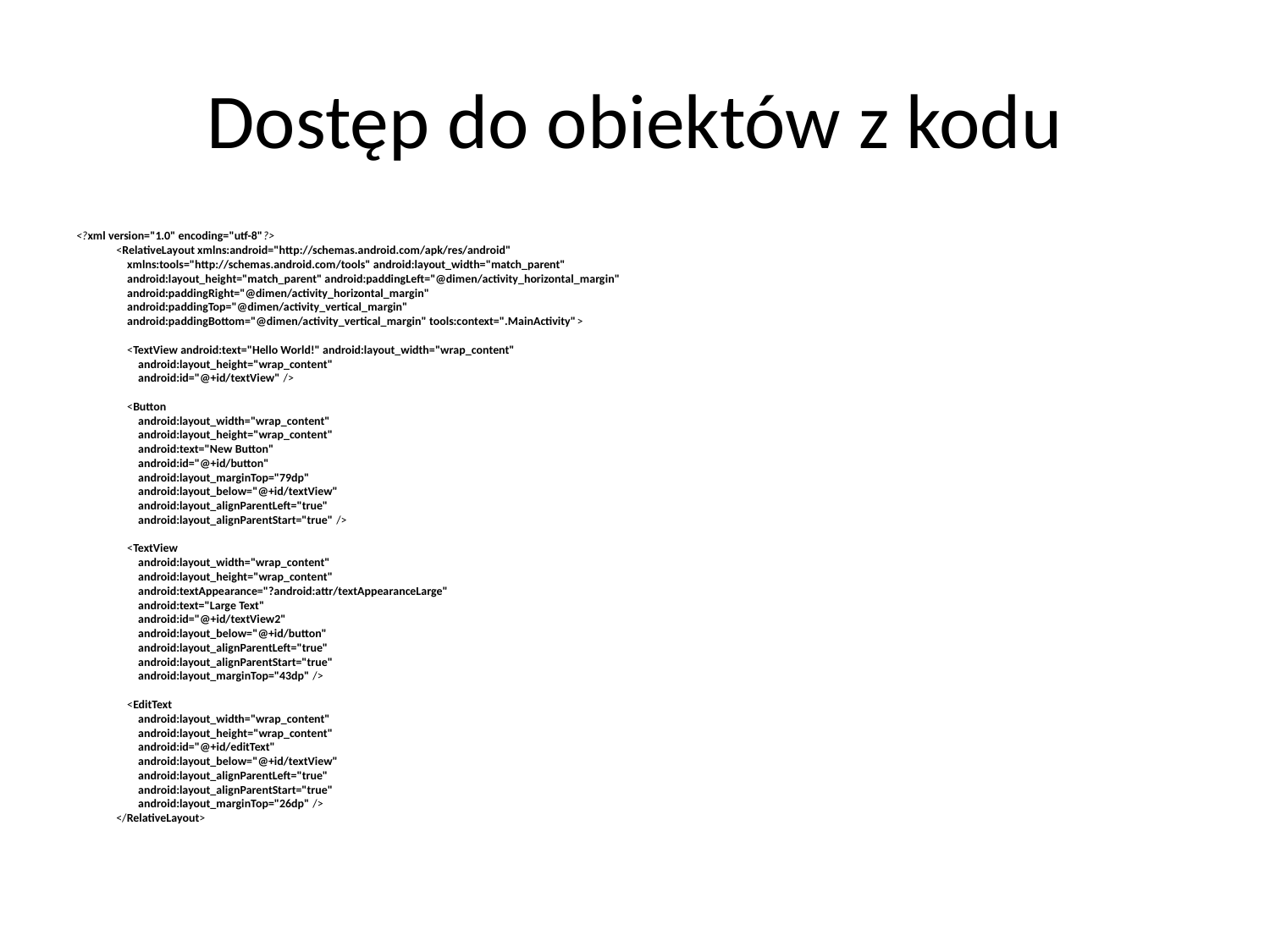

# Dostęp do obiektów z kodu
<?xml version="1.0" encoding="utf-8"?>
<RelativeLayout xmlns:android="http://schemas.android.com/apk/res/android"
    xmlns:tools="http://schemas.android.com/tools" android:layout_width="match_parent"
    android:layout_height="match_parent" android:paddingLeft="@dimen/activity_horizontal_margin"
    android:paddingRight="@dimen/activity_horizontal_margin"
    android:paddingTop="@dimen/activity_vertical_margin"
    android:paddingBottom="@dimen/activity_vertical_margin" tools:context=".MainActivity">
    <TextView android:text="Hello World!" android:layout_width="wrap_content"
        android:layout_height="wrap_content"
        android:id="@+id/textView" />
    <Button
        android:layout_width="wrap_content"
        android:layout_height="wrap_content"
        android:text="New Button"
        android:id="@+id/button"
        android:layout_marginTop="79dp"
        android:layout_below="@+id/textView"
        android:layout_alignParentLeft="true"
        android:layout_alignParentStart="true" />
    <TextView
        android:layout_width="wrap_content"
        android:layout_height="wrap_content"
        android:textAppearance="?android:attr/textAppearanceLarge"
        android:text="Large Text"
        android:id="@+id/textView2"
        android:layout_below="@+id/button"
        android:layout_alignParentLeft="true"
        android:layout_alignParentStart="true"
        android:layout_marginTop="43dp" />
    <EditText
        android:layout_width="wrap_content"
        android:layout_height="wrap_content"
        android:id="@+id/editText"
        android:layout_below="@+id/textView"
        android:layout_alignParentLeft="true"
        android:layout_alignParentStart="true"
        android:layout_marginTop="26dp" />
</RelativeLayout>